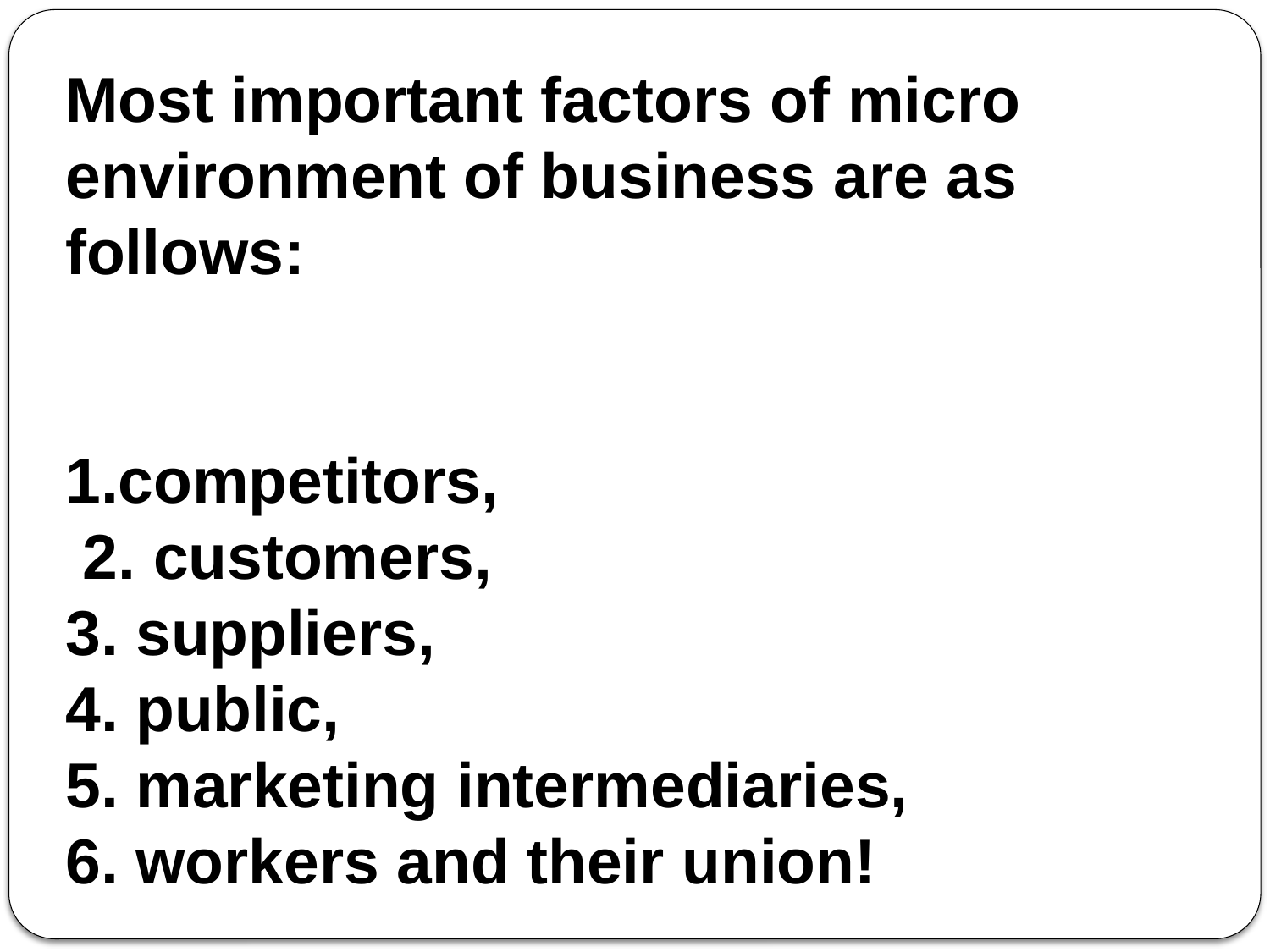

Most important factors of micro environment of business are as follows:

competitors,
 2. customers,
3. suppliers,
4. public,
5. marketing intermediaries,
6. workers and their union!